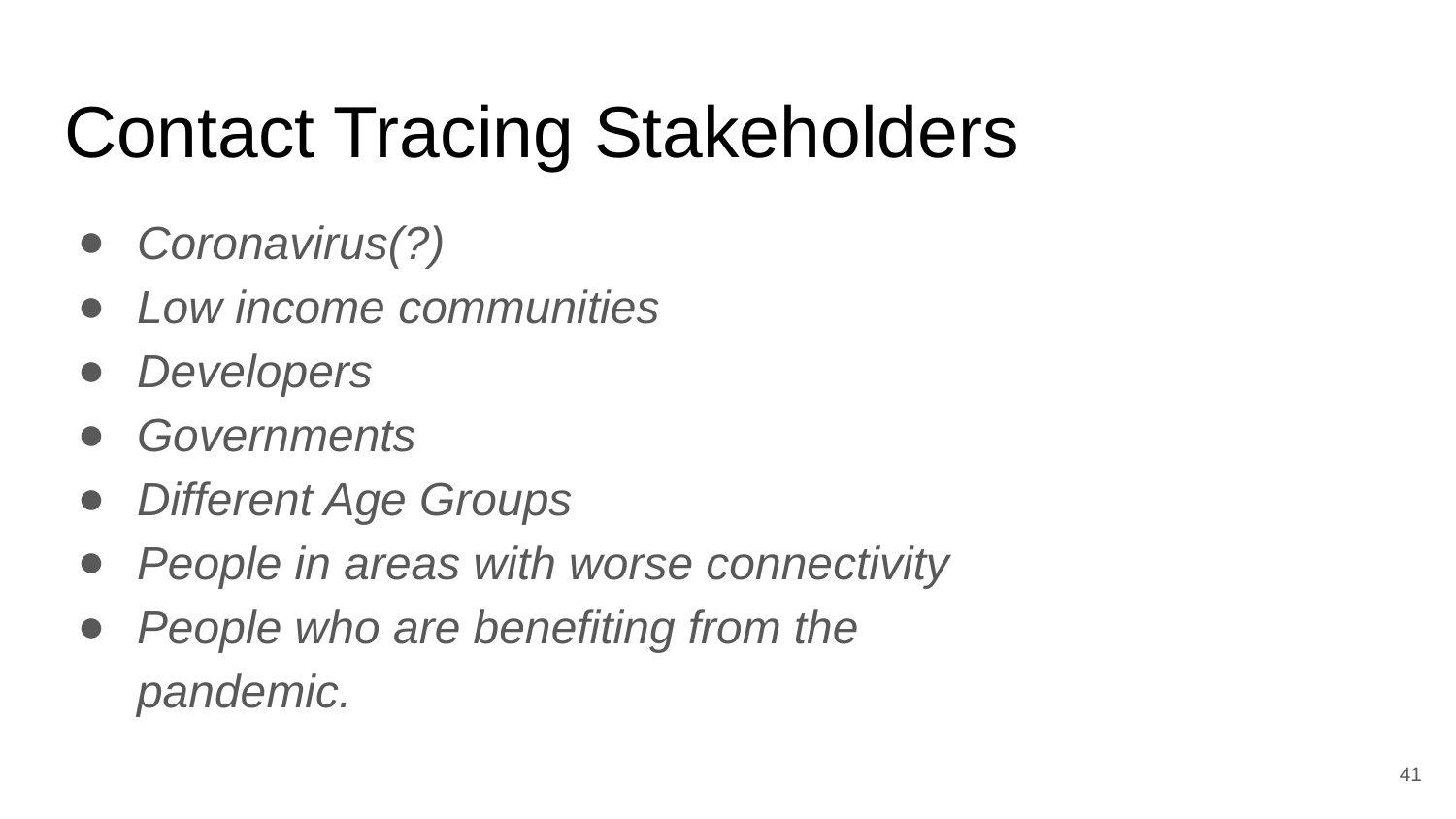

# Contact Tracing Stakeholders

Coronavirus(?)
Low income communities
Developers
Governments
Different Age Groups
People in areas with worse connectivity
People who are benefiting from the pandemic.
41